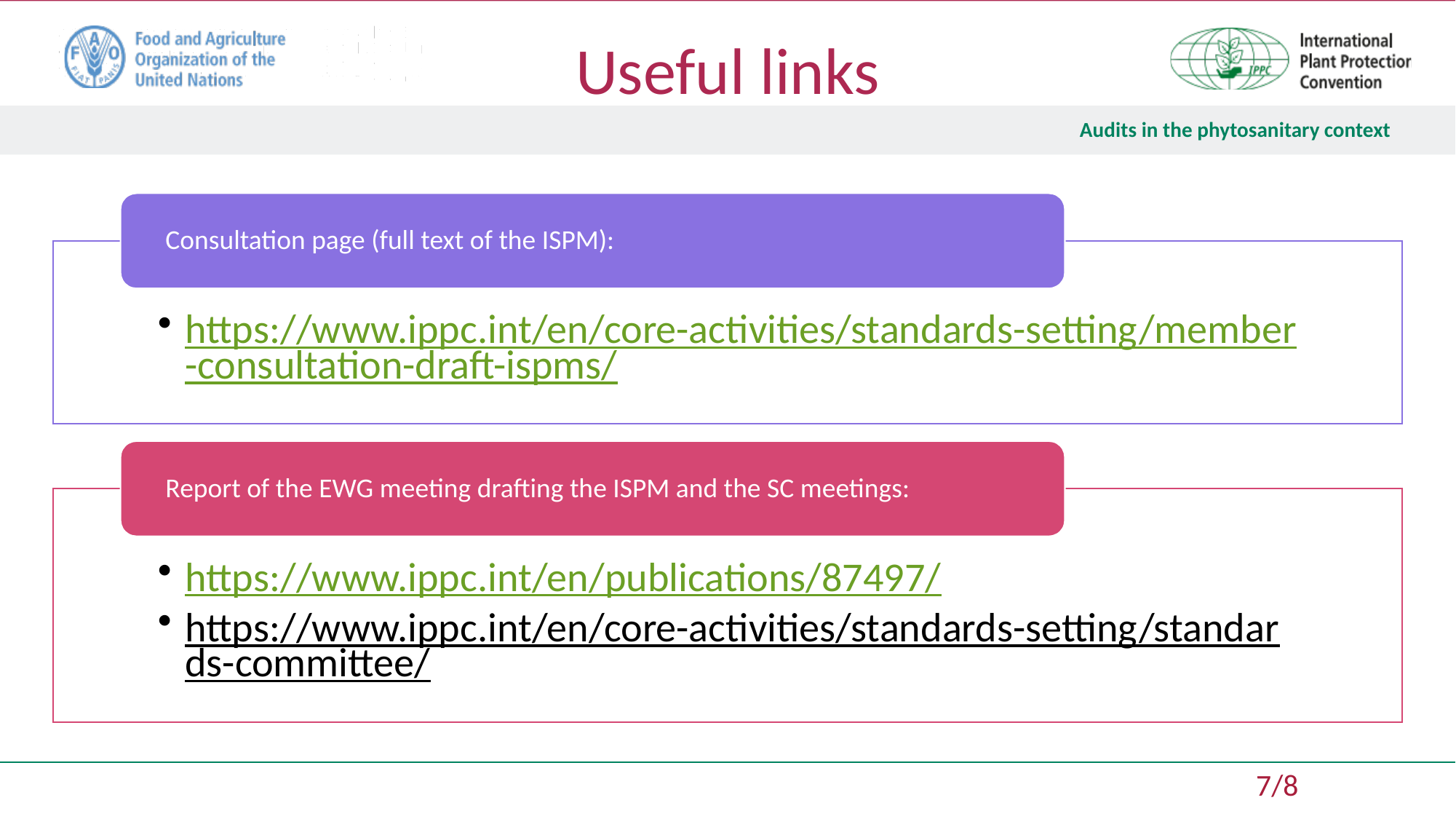

Useful links
https://www.ippc.int/en/core-activities/standards-setting/member-consultation-draft-ispms/
Consultation page (full text of the ISPM):
https://www.ippc.int/en/publications/87497/
https://www.ippc.int/en/core-activities/standards-setting/standards-committee/
Report of the EWG meeting drafting the ISPM and the SC meetings: